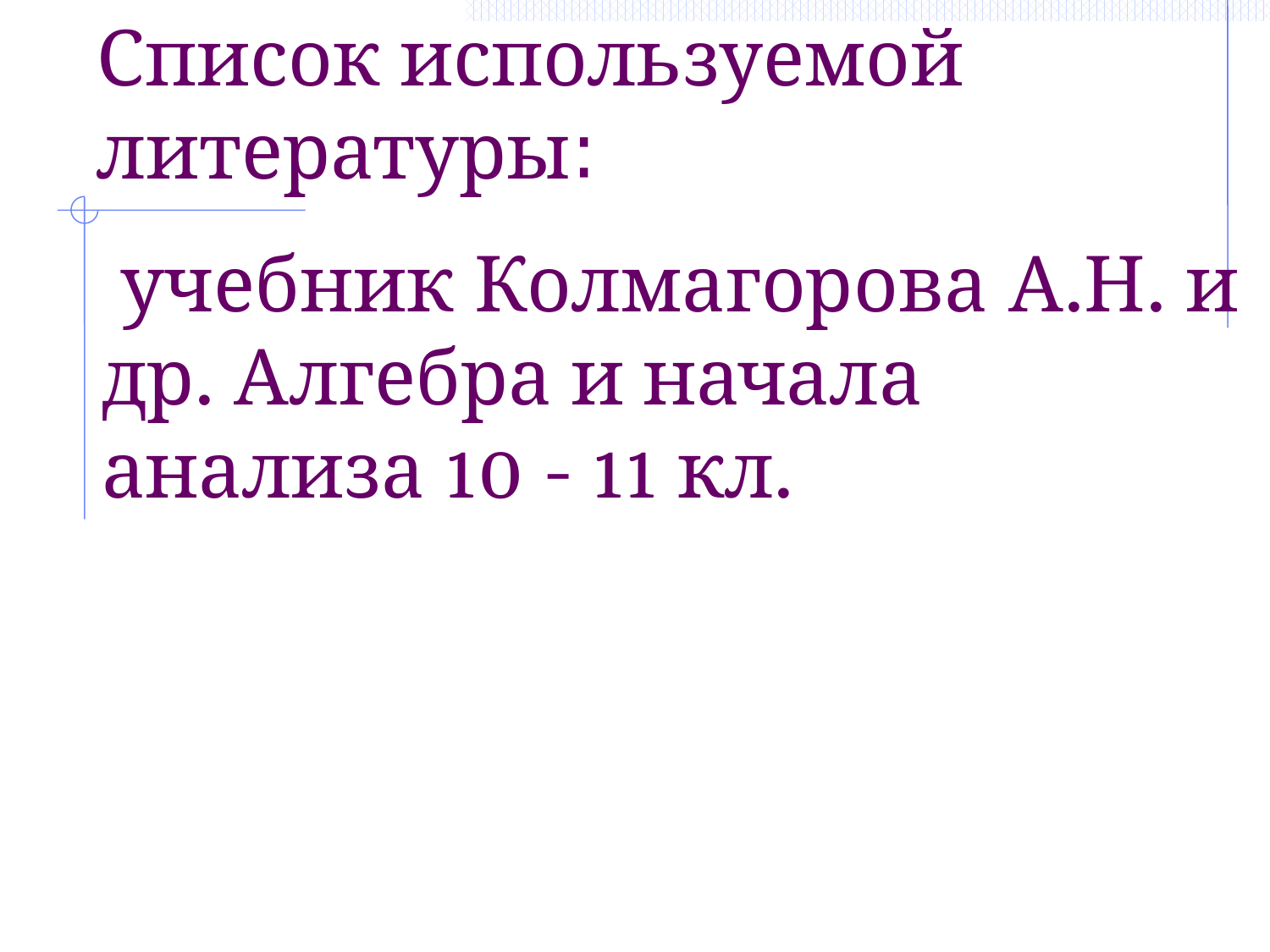

# Список используемой литературы:
 учебник Колмагорова А.Н. и др. Алгебра и начала анализа 10 - 11 кл.